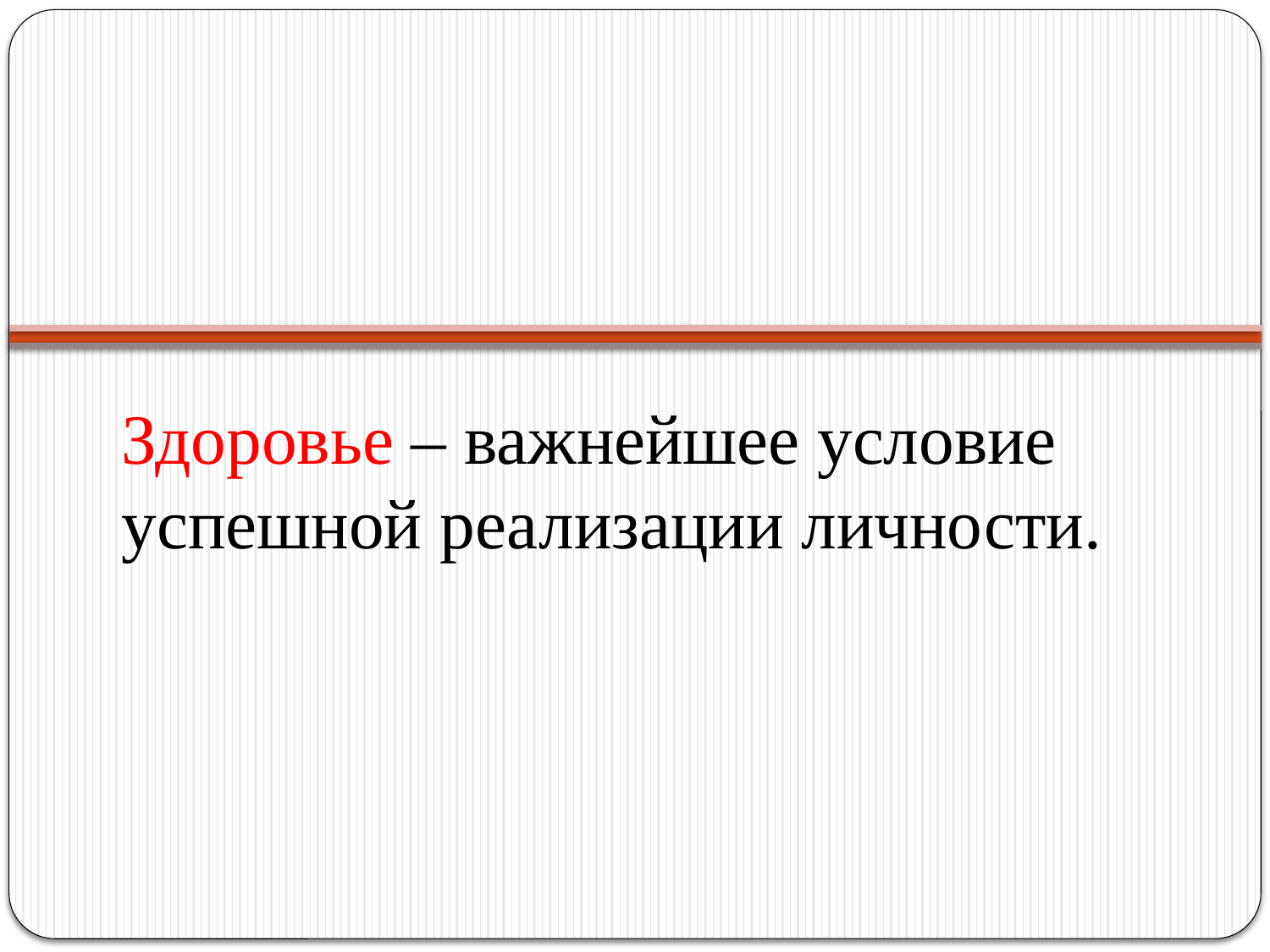

# Здоровье – важнейшее условие успешной реализации личности.